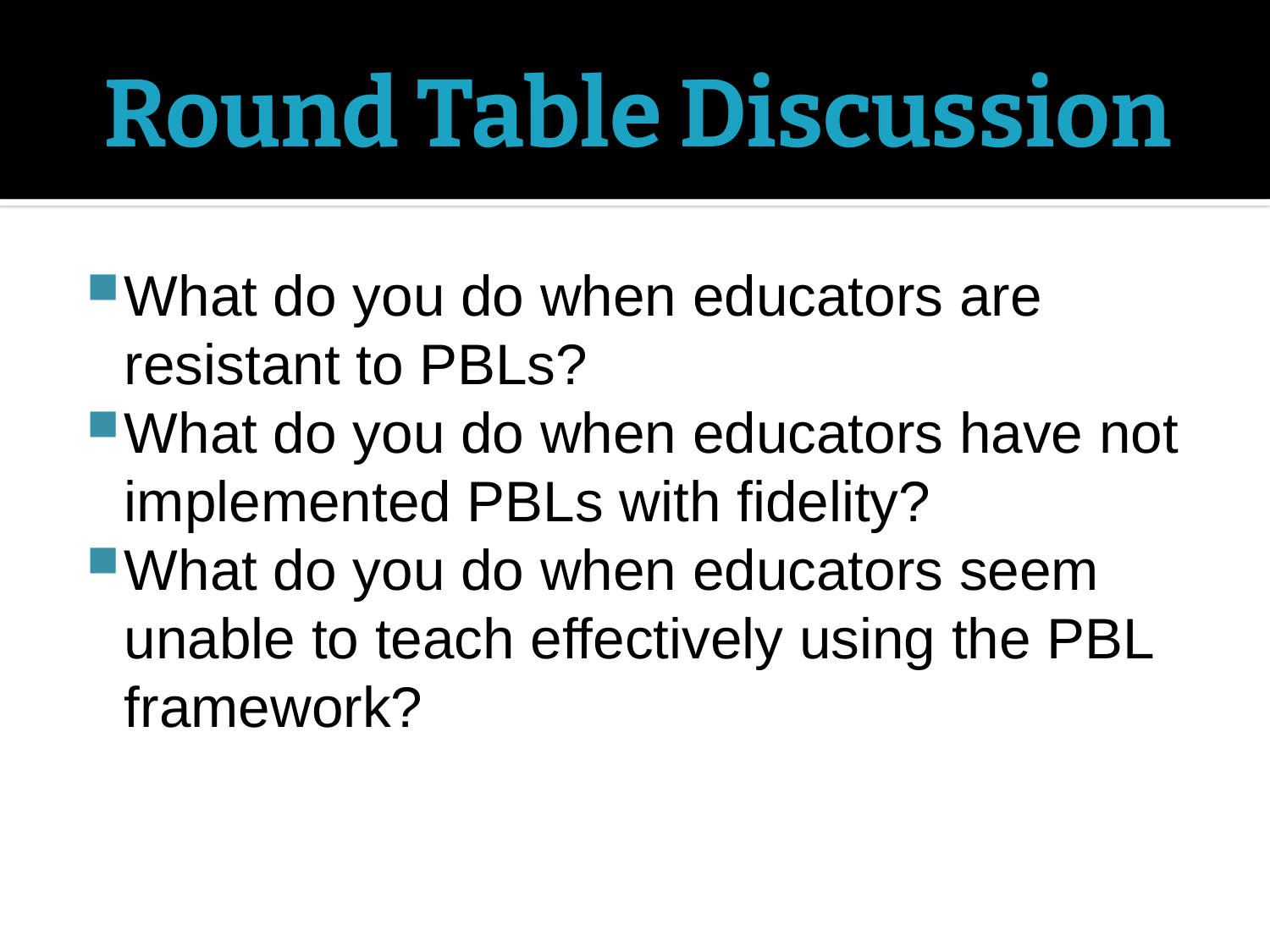

# Round Table Discussion
What do you do when educators are resistant to PBLs?
What do you do when educators have not implemented PBLs with fidelity?
What do you do when educators seem unable to teach effectively using the PBL framework?